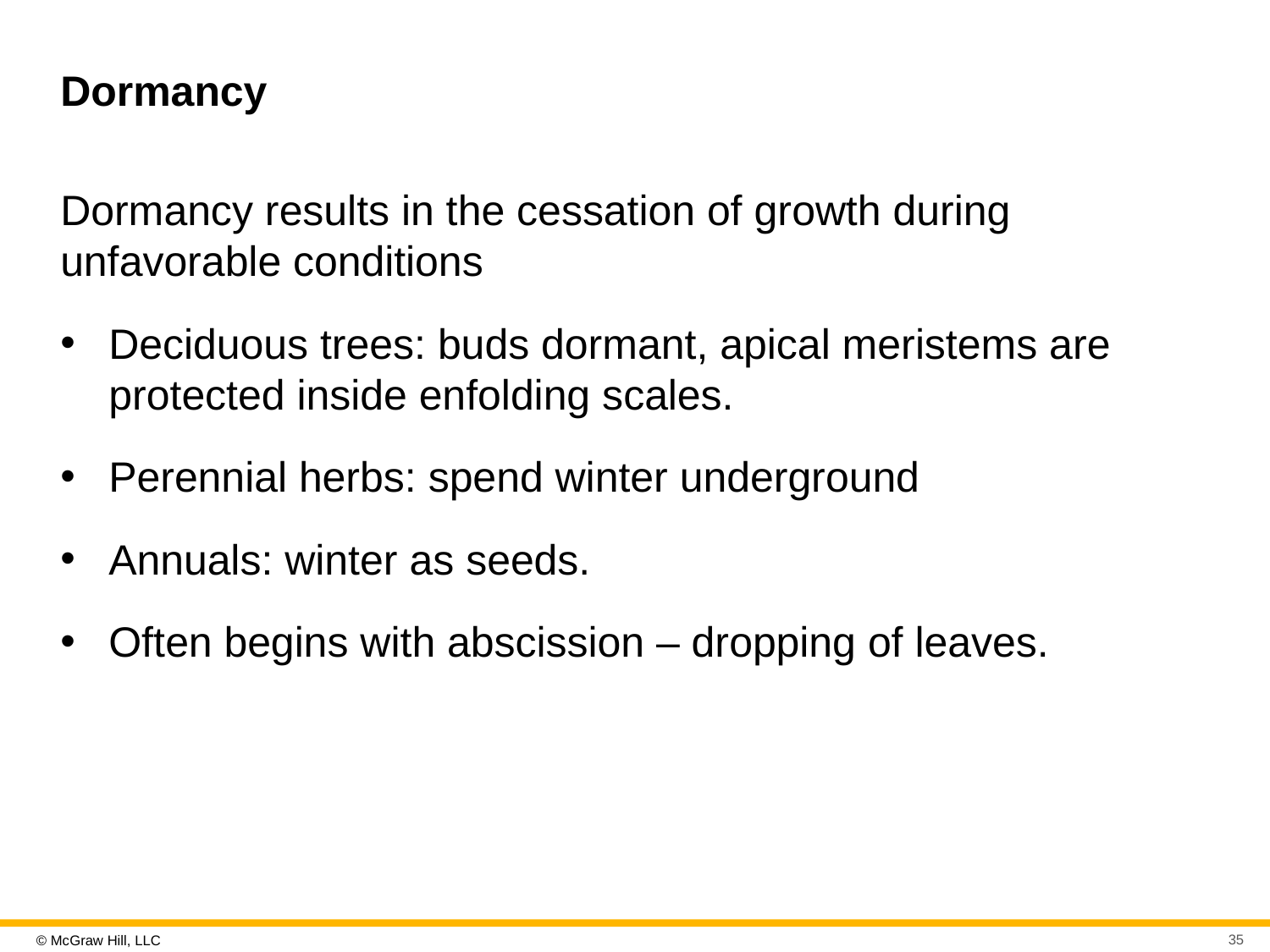

# Dormancy
Dormancy results in the cessation of growth during unfavorable conditions
Deciduous trees: buds dormant, apical meristems are protected inside enfolding scales.
Perennial herbs: spend winter underground
Annuals: winter as seeds.
Often begins with abscission – dropping of leaves.
35